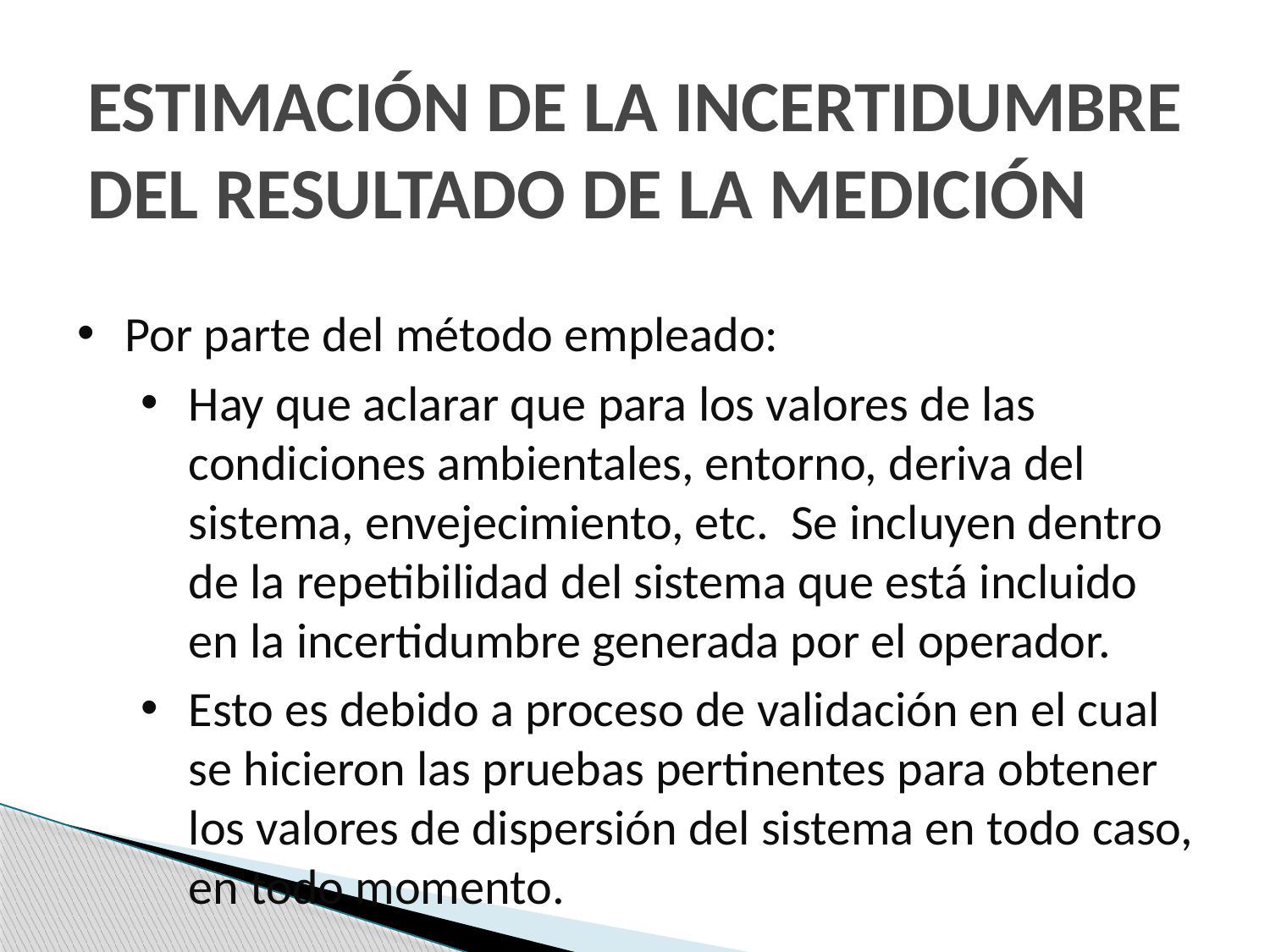

# ESTIMACIÓN DE LA INCERTIDUMBRE DEL RESULTADO DE LA MEDICIÓN
Por parte del método empleado:
Hay que aclarar que para los valores de las condiciones ambientales, entorno, deriva del sistema, envejecimiento, etc.  Se incluyen dentro de la repetibilidad del sistema que está incluido en la incertidumbre generada por el operador.
Esto es debido a proceso de validación en el cual se hicieron las pruebas pertinentes para obtener los valores de dispersión del sistema en todo caso, en todo momento.